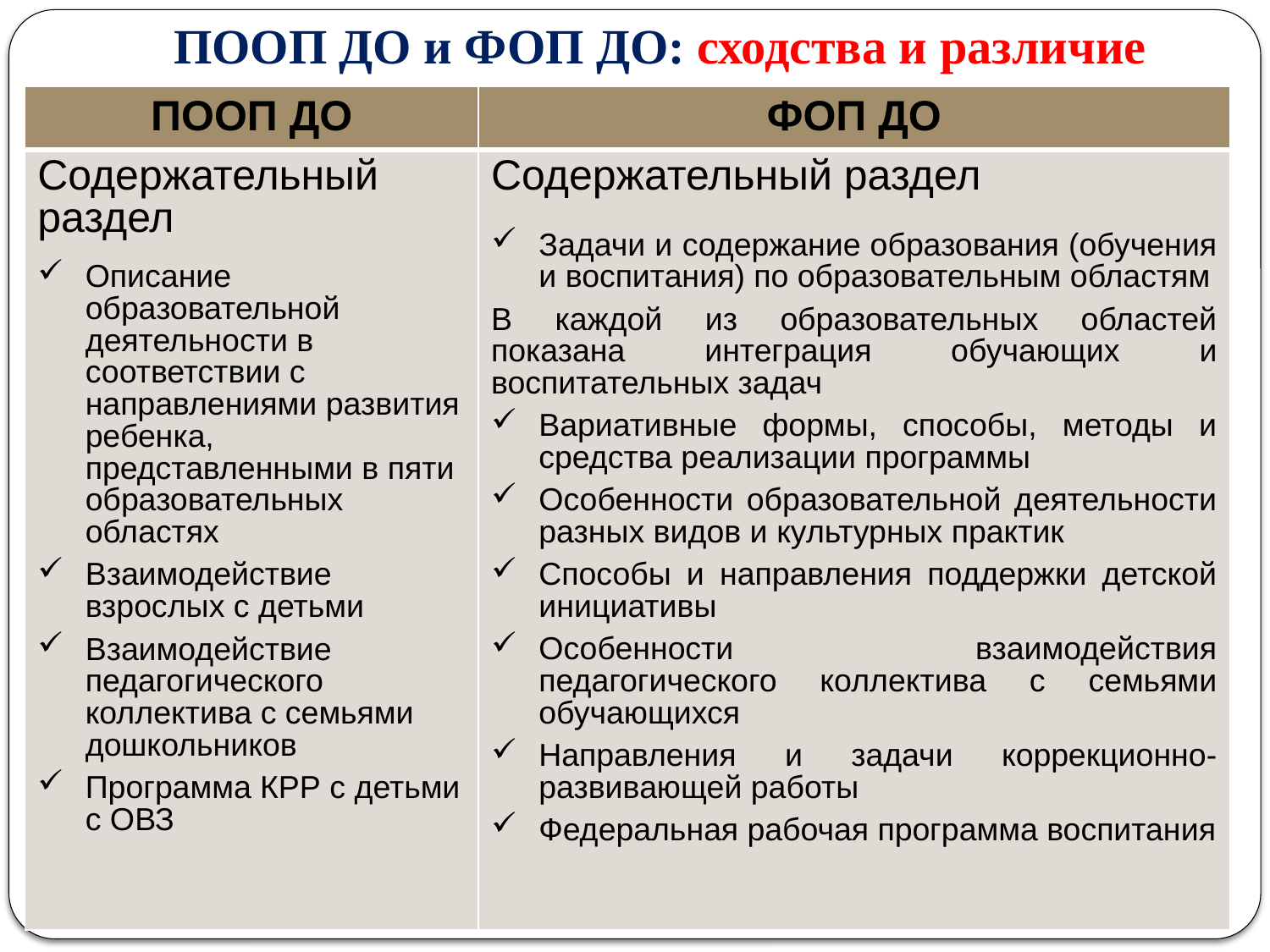

ПООП ДО и ФОП ДО: сходства и различие
| ПООП ДО | ФОП ДО |
| --- | --- |
| Содержательный раздел Описание образовательной деятельности в соответствии с направлениями развития ребенка, представленными в пяти образовательных областях Взаимодействие взрослых с детьми Взаимодействие педагогического коллектива с семьями дошкольников Программа КРР с детьми с ОВЗ | Содержательный раздел Задачи и содержание образования (обучения и воспитания) по образовательным областям В каждой из образовательных областей показана интеграция обучающих и воспитательных задач Вариативные формы, способы, методы и средства реализации программы Особенности образовательной деятельности разных видов и культурных практик Способы и направления поддержки детской инициативы Особенности взаимодействия педагогического коллектива с семьями обучающихся Направления и задачи коррекционно-развивающей работы Федеральная рабочая программа воспитания |